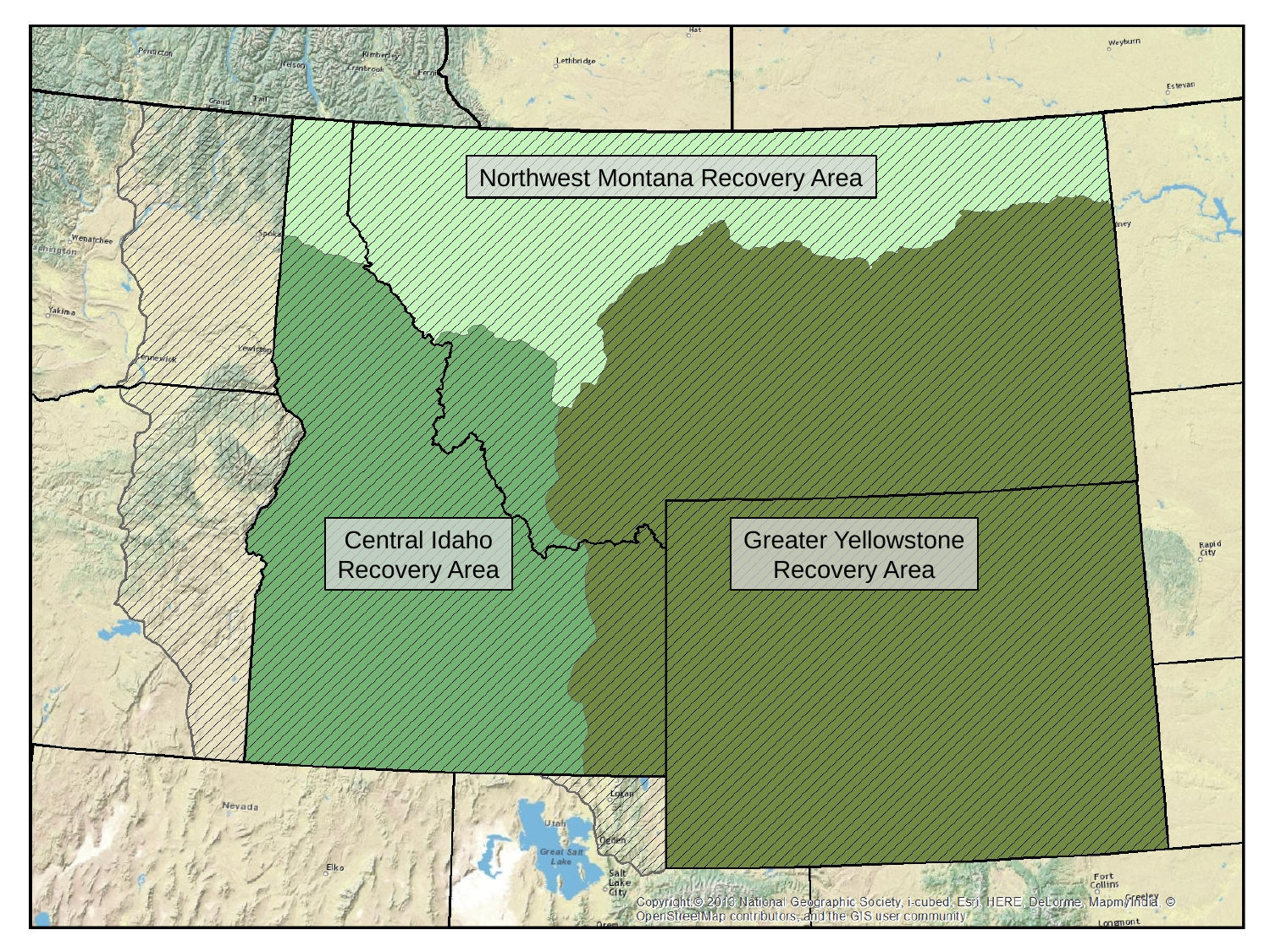

Northwest Montana Recovery Area
Greater Yellowstone
Recovery Area
Central Idaho
Recovery Area